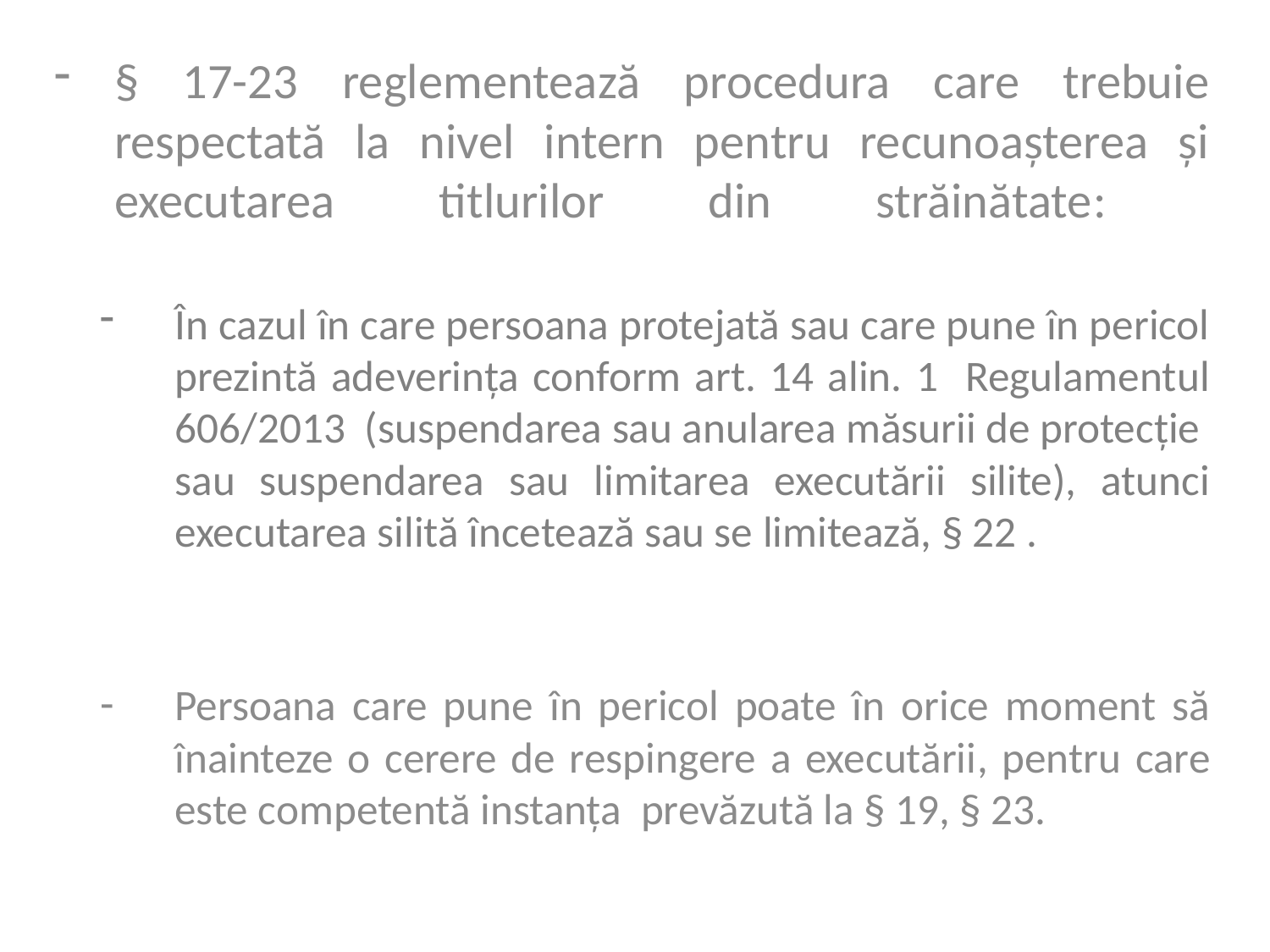

§ 17-23 reglementează procedura care trebuie respectată la nivel intern pentru recunoașterea și executarea titlurilor din străinătate:
În cazul în care persoana protejată sau care pune în pericol prezintă adeverința conform art. 14 alin. 1  Regulamentul 606/2013  (suspendarea sau anularea măsurii de protecție  sau suspendarea sau limitarea executării silite), atunci executarea silită încetează sau se limitează, § 22 .

Persoana care pune în pericol poate în orice moment să înainteze o cerere de respingere a executării, pentru care este competentă instanța  prevăzută la § 19, § 23.